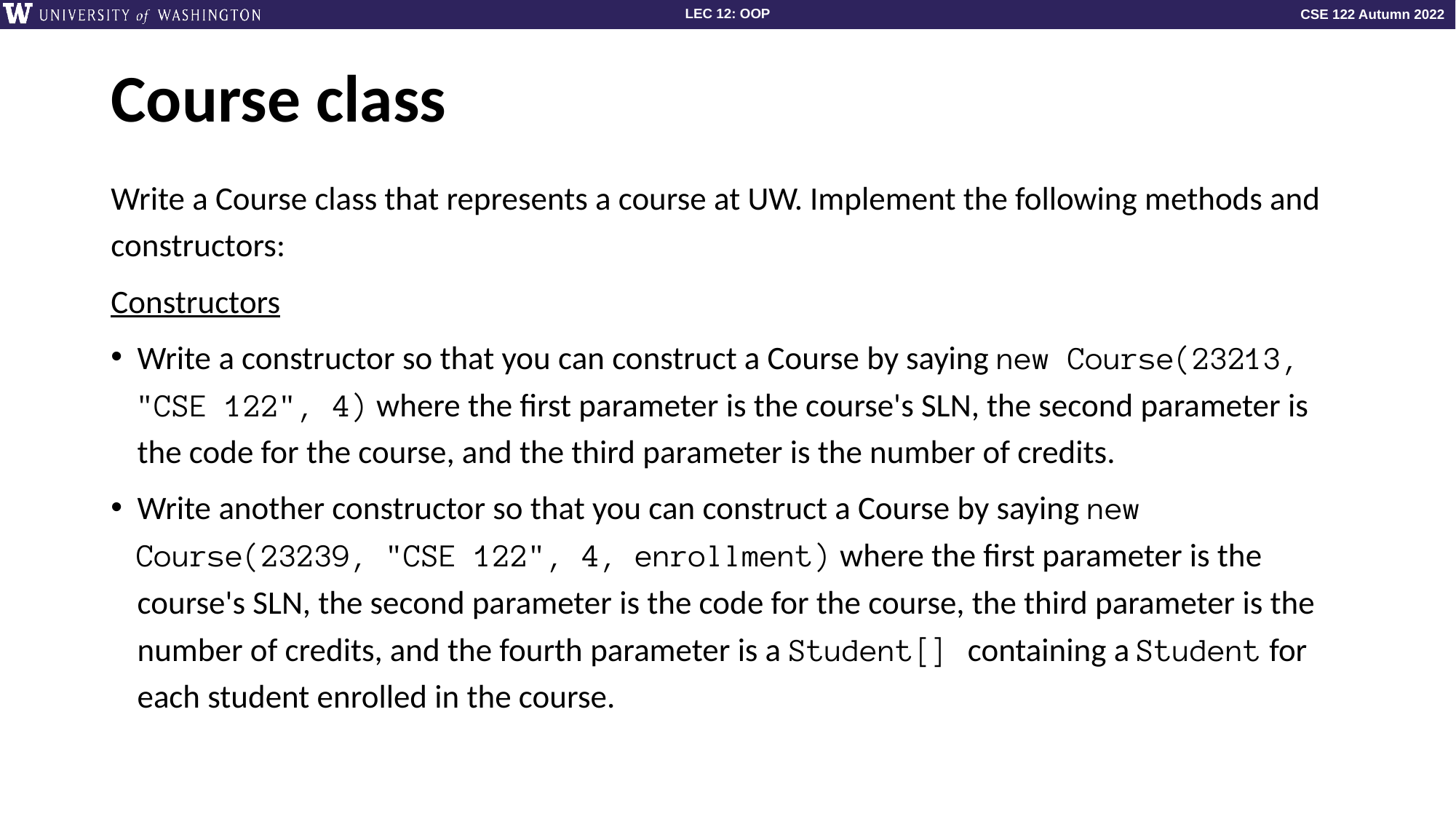

# Course class
Write a Course class that represents a course at UW. Implement the following methods and constructors:
Constructors
Write a constructor so that you can construct a Course by saying new Course(23213, "CSE 122", 4) where the first parameter is the course's SLN, the second parameter is the code for the course, and the third parameter is the number of credits.
Write another constructor so that you can construct a Course by saying new Course(23239, "CSE 122", 4, enrollment) where the first parameter is the course's SLN, the second parameter is the code for the course, the third parameter is the number of credits, and the fourth parameter is a Student[] containing a Student for each student enrolled in the course.